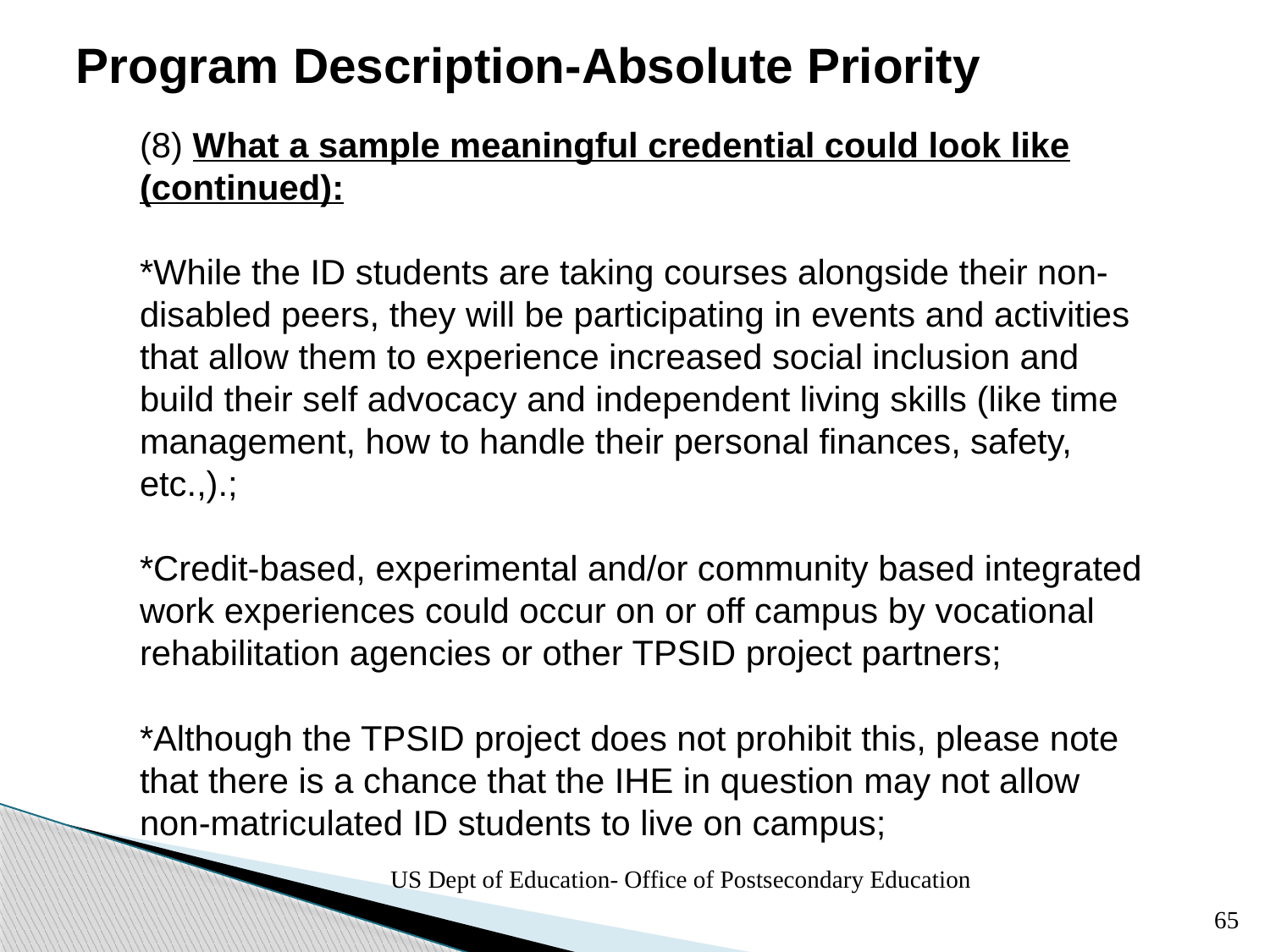

# Program Description-Absolute Priority

(8) What a sample meaningful credential could look like (continued):

*While the ID students are taking courses alongside their non-disabled peers, they will be participating in events and activities that allow them to experience increased social inclusion and build their self advocacy and independent living skills (like time management, how to handle their personal finances, safety, etc.,).;

*Credit-based, experimental and/or community based integrated work experiences could occur on or off campus by vocational rehabilitation agencies or other TPSID project partners;

*Although the TPSID project does not prohibit this, please note that there is a chance that the IHE in question may not allow non-matriculated ID students to live on campus;

US Dept of Education- Office of Postsecondary Education
65